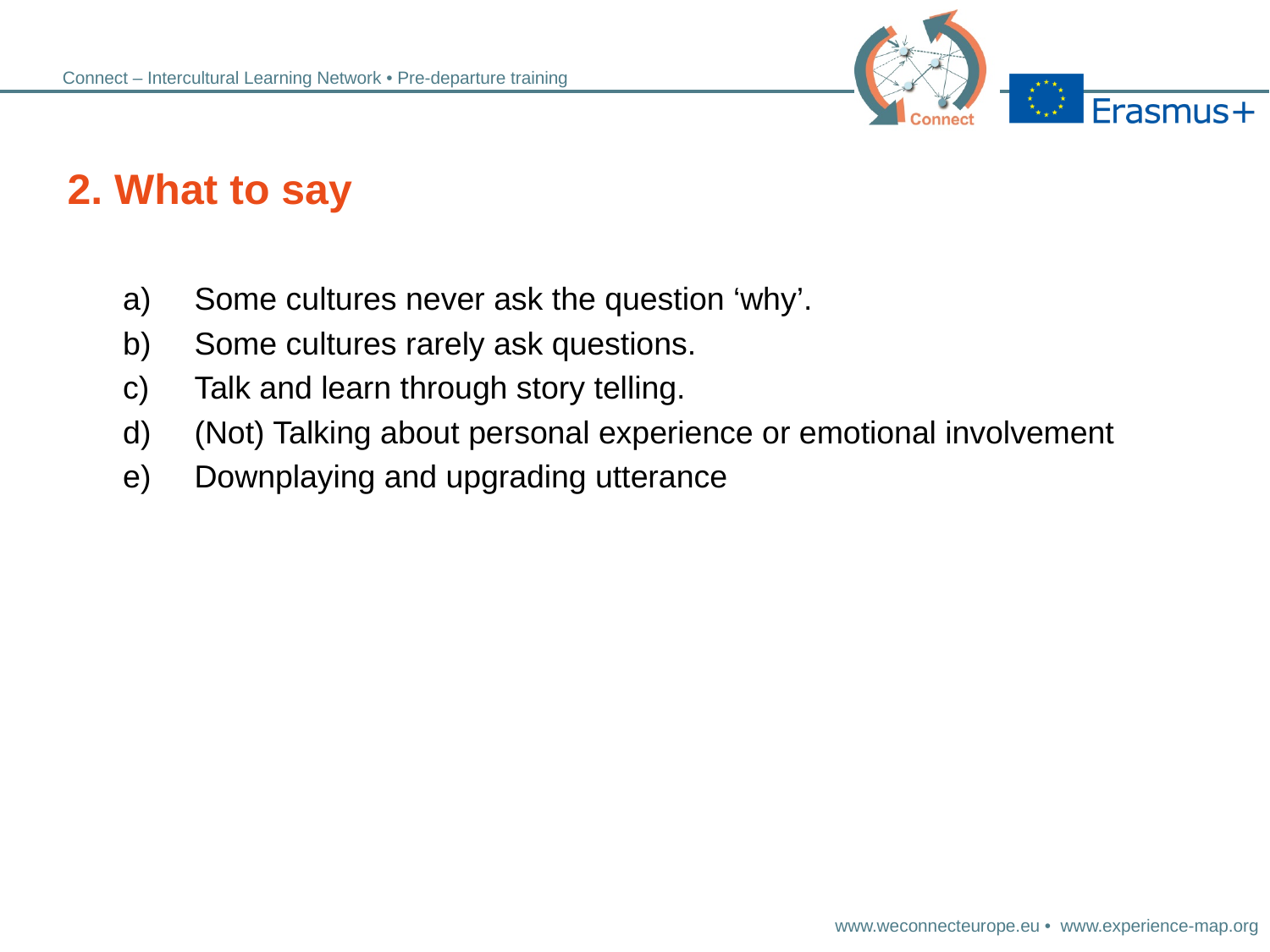

2. What to say

Some cultures never ask the question ‘why’.
Some cultures rarely ask questions.
Talk and learn through story telling.
(Not) Talking about personal experience or emotional involvement
Downplaying and upgrading utterance